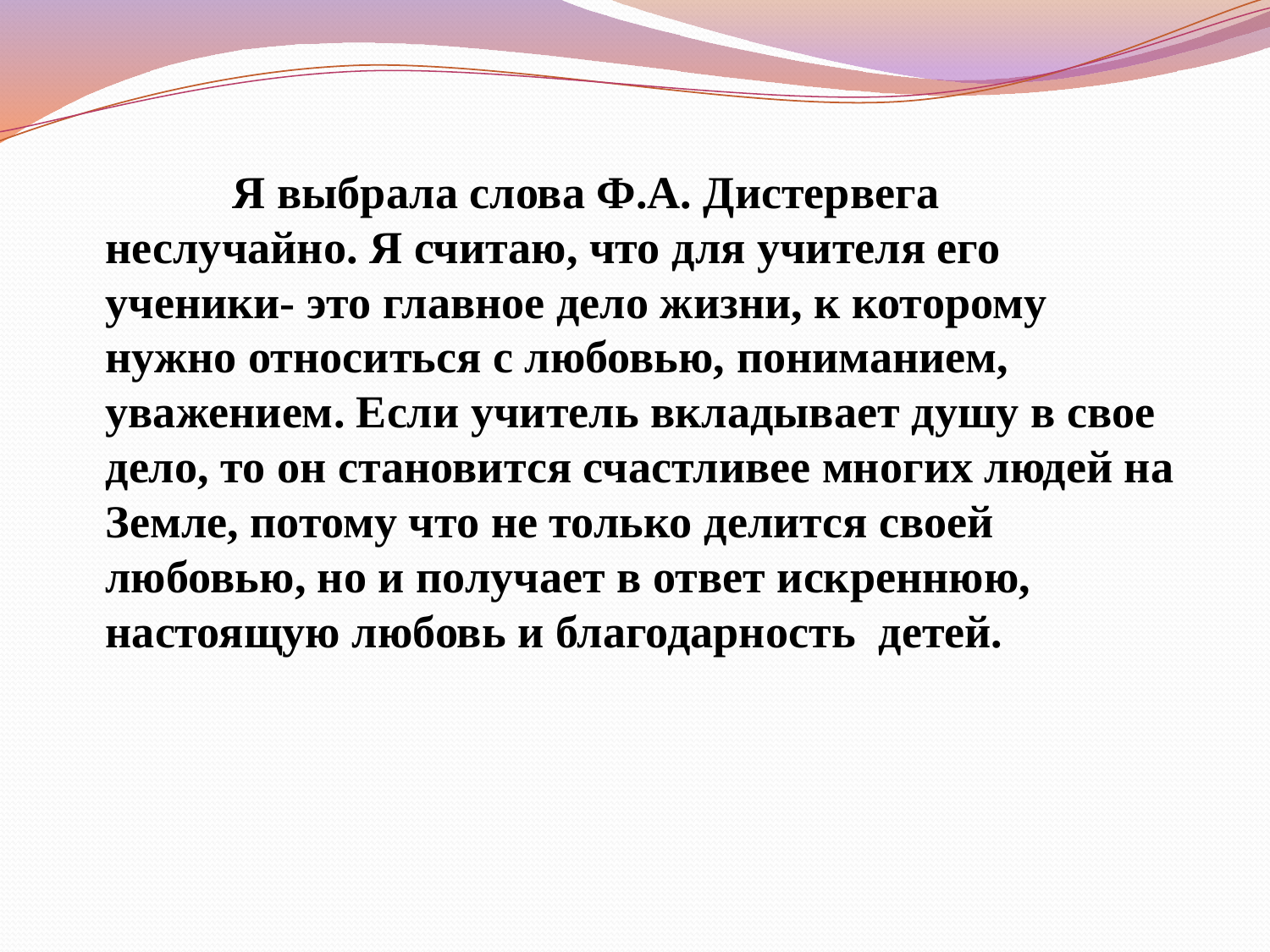

Я выбрала слова Ф.А. Дистервега неслучайно. Я считаю, что для учителя его ученики- это главное дело жизни, к которому нужно относиться с любовью, пониманием, уважением. Если учитель вкладывает душу в свое дело, то он становится счастливее многих людей на Земле, потому что не только делится своей любовью, но и получает в ответ искреннюю, настоящую любовь и благодарность  детей.